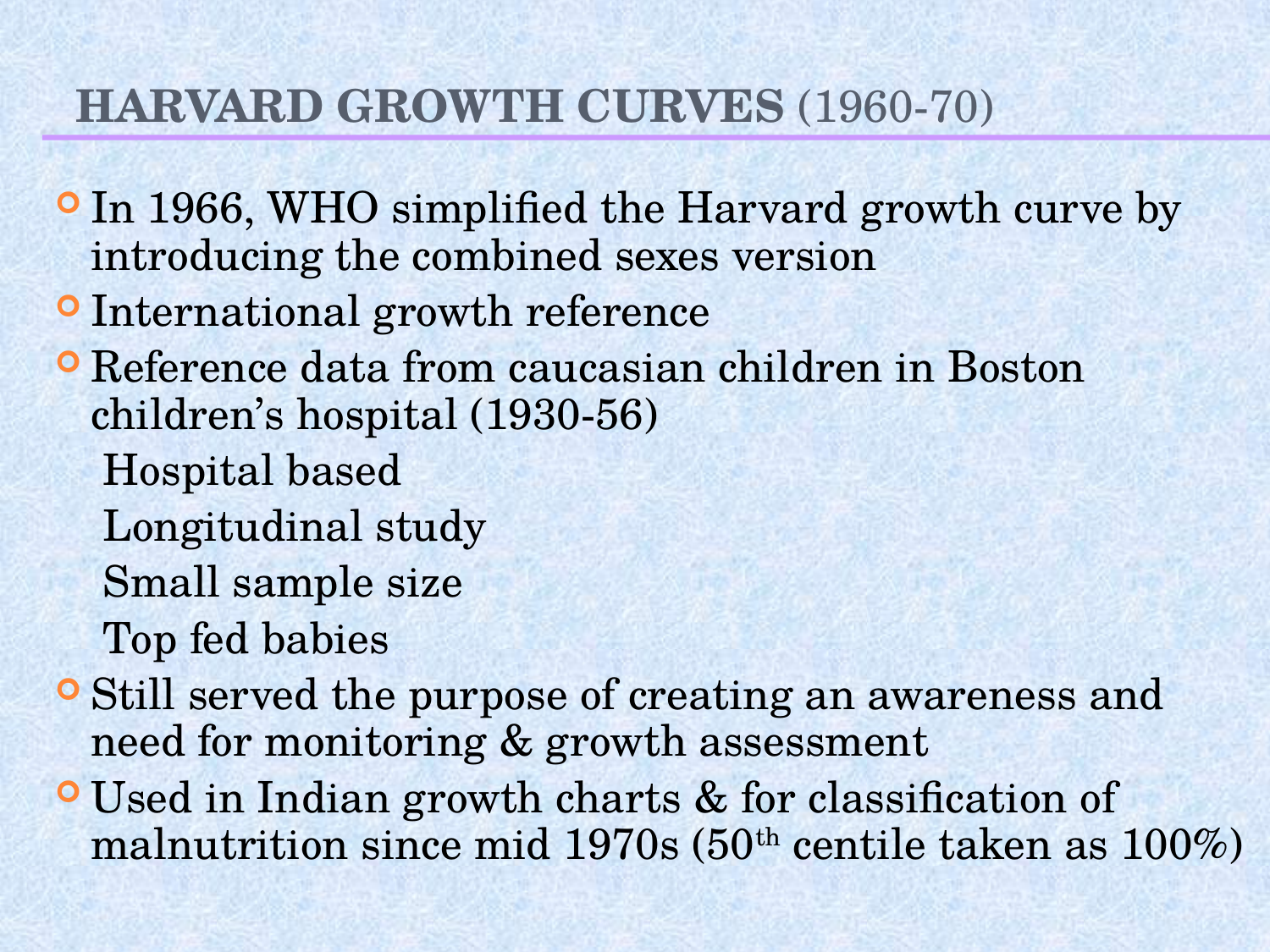

# Harvard Growth Curves (1960-70)

In 1966, WHO simplified the Harvard growth curve by introducing the combined sexes version
International growth reference
Reference data from caucasian children in Boston children’s hospital (1930-56)
    Hospital based
    Longitudinal study
    Small sample size
    Top fed babies
Still served the purpose of creating an awareness and need for monitoring & growth assessment
Used in Indian growth charts & for classification of malnutrition since mid 1970s (50th centile taken as 100%)